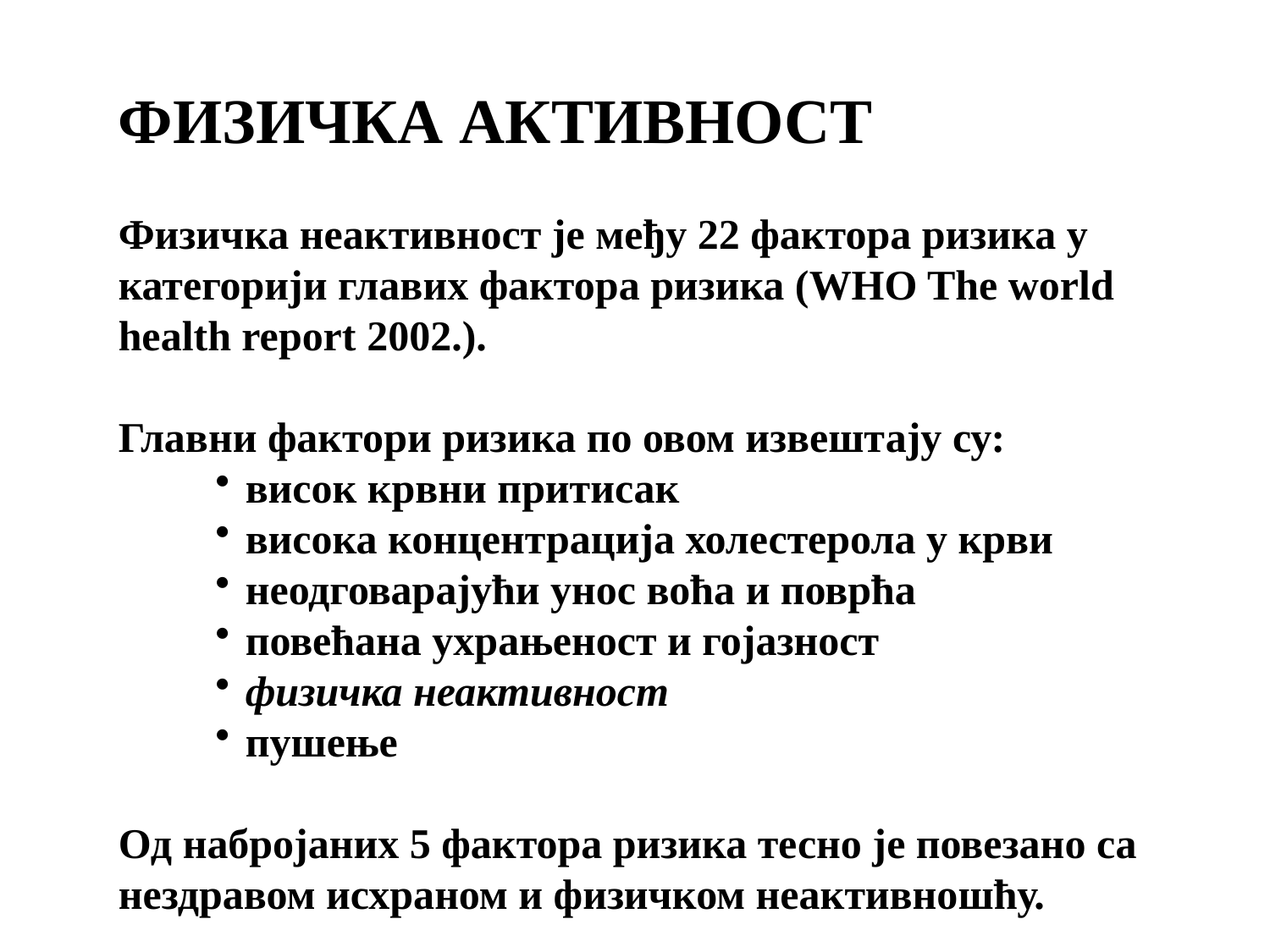

ФИЗИЧКА АКТИВНОСТ

Физичка неактивност је међу 22 фактора ризика у категорији главих фактора ризика (WHO The world health report 2002.).

Главни фактори ризика по овом извештају су:
висок крвни притисак
висока концентрација холестерола у крви
неодговарајући унос воћа и поврћа
повећана ухрањеност и гојазност
физичка неактивност
пушење

Од набројаних 5 фактора ризика тесно је повезано са нездравом исхраном и физичком неактивношћу.